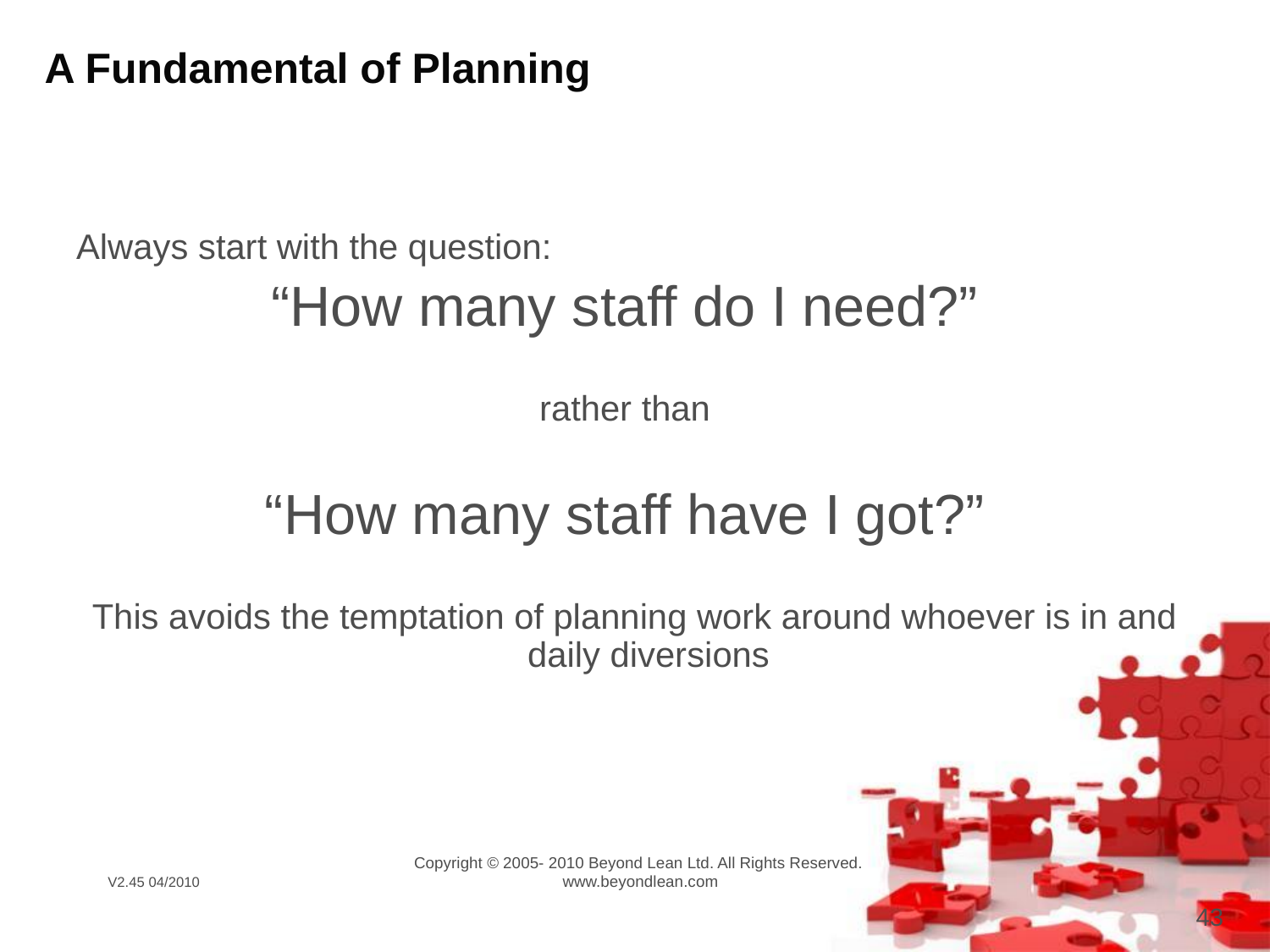

# A Fundamental of Planning
    Always start with the question:
“How many staff do I need?”

rather than

“How many staff have I got?”

  This avoids the temptation of planning work around whoever is in and daily diversions
43